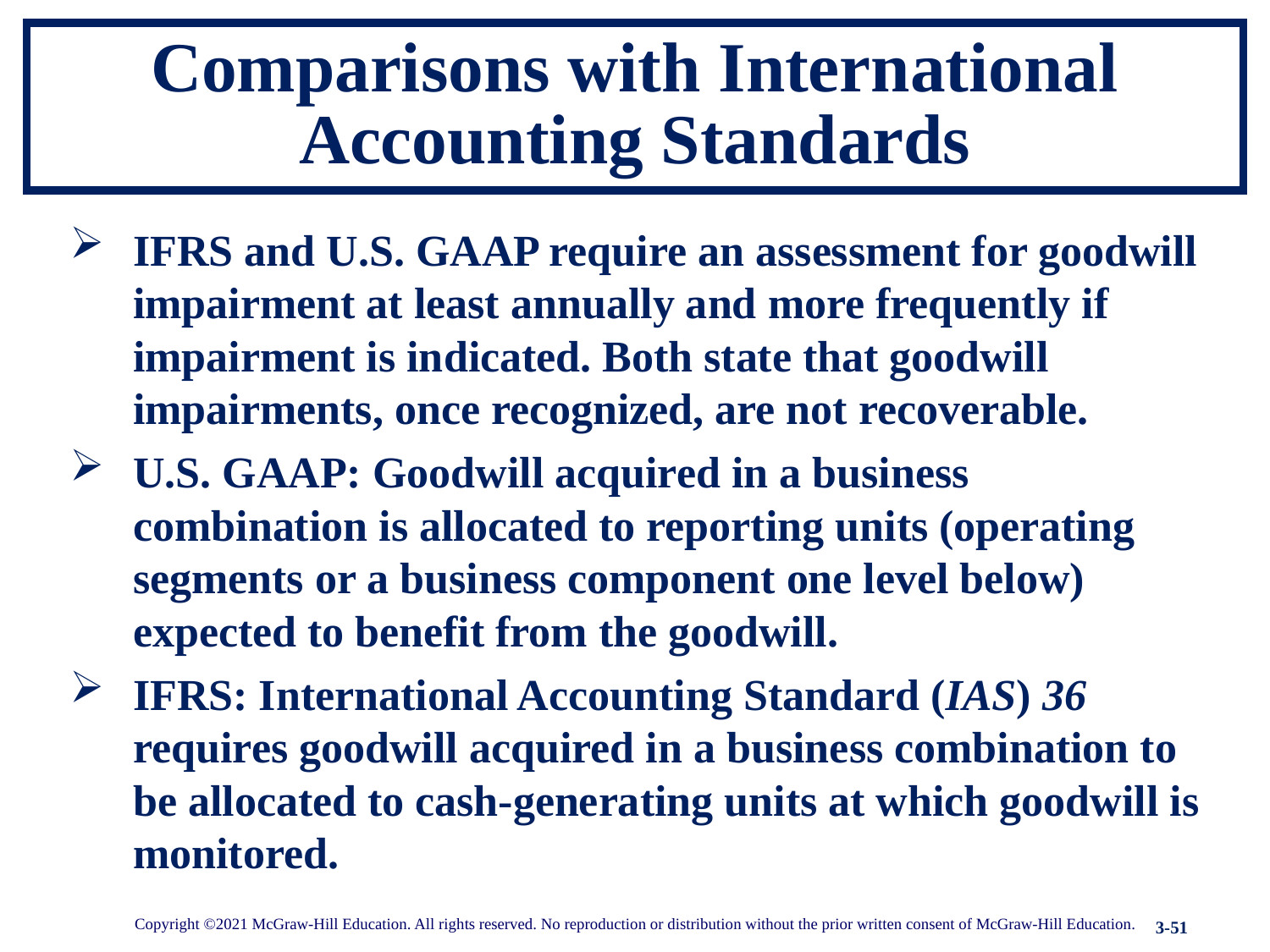

# Comparisons with International Accounting Standards

IFRS and U.S. GAAP require an assessment for goodwill impairment at least annually and more frequently if impairment is indicated. Both state that goodwill impairments, once recognized, are not recoverable.
U.S. GAAP: Goodwill acquired in a business combination is allocated to reporting units (operating segments or a business component one level below) expected to benefit from the goodwill.
IFRS: International Accounting Standard (IAS) 36 requires goodwill acquired in a business combination to be allocated to cash-generating units at which goodwill is monitored.
Copyright ©2021 McGraw-Hill Education. All rights reserved. No reproduction or distribution without the prior written consent of McGraw-Hill Education.
3-51